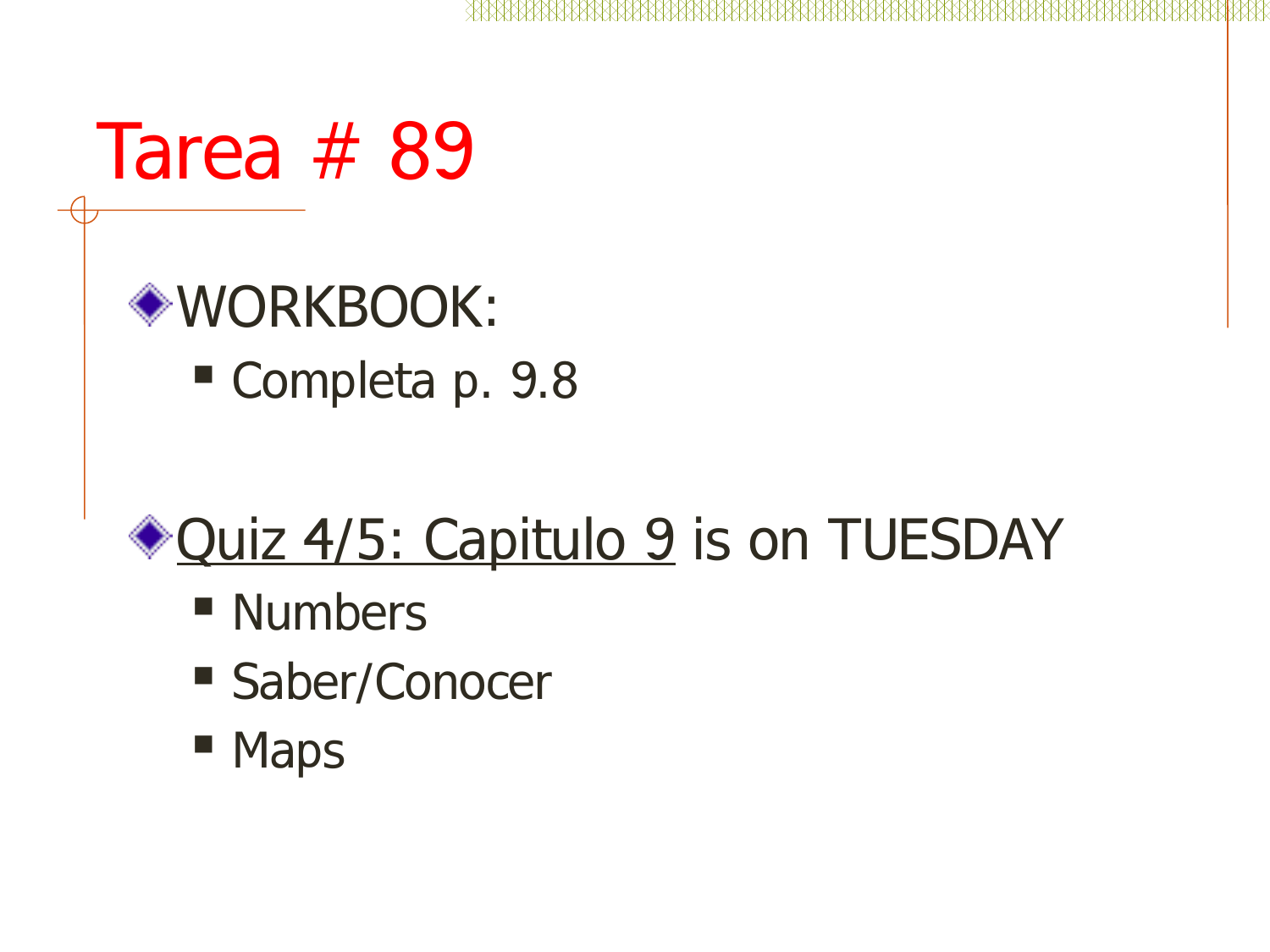

# Tarea # 89
WORKBOOK:
Completa p. 9.8

Quiz 4/5: Capitulo 9 is on TUESDAY
Numbers
Saber/Conocer
Maps